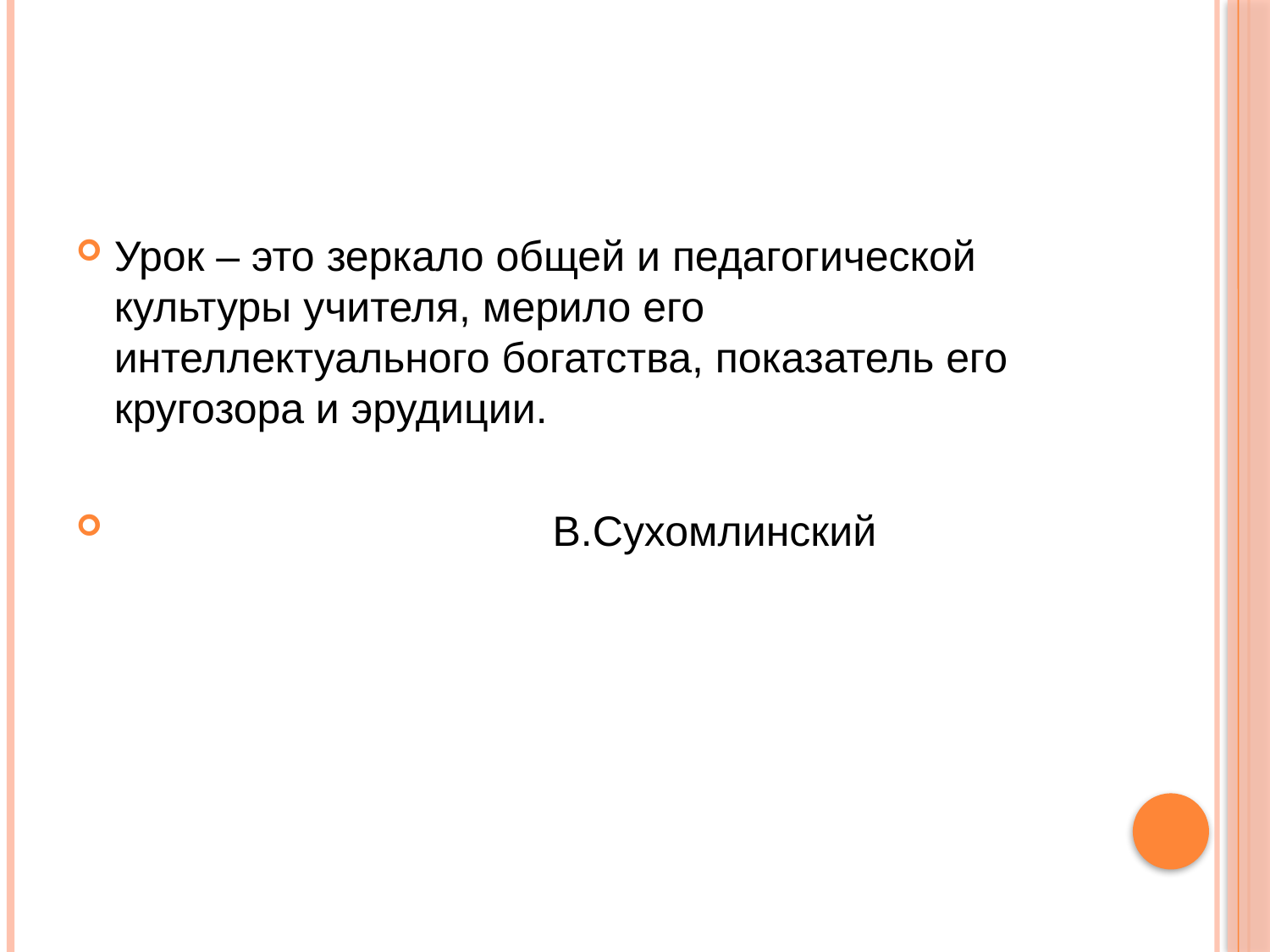

#
Урок – это зеркало общей и педагогической культуры учителя, мерило его интеллектуального богатства, показатель его кругозора и эрудиции.

                                     В.Сухомлинский